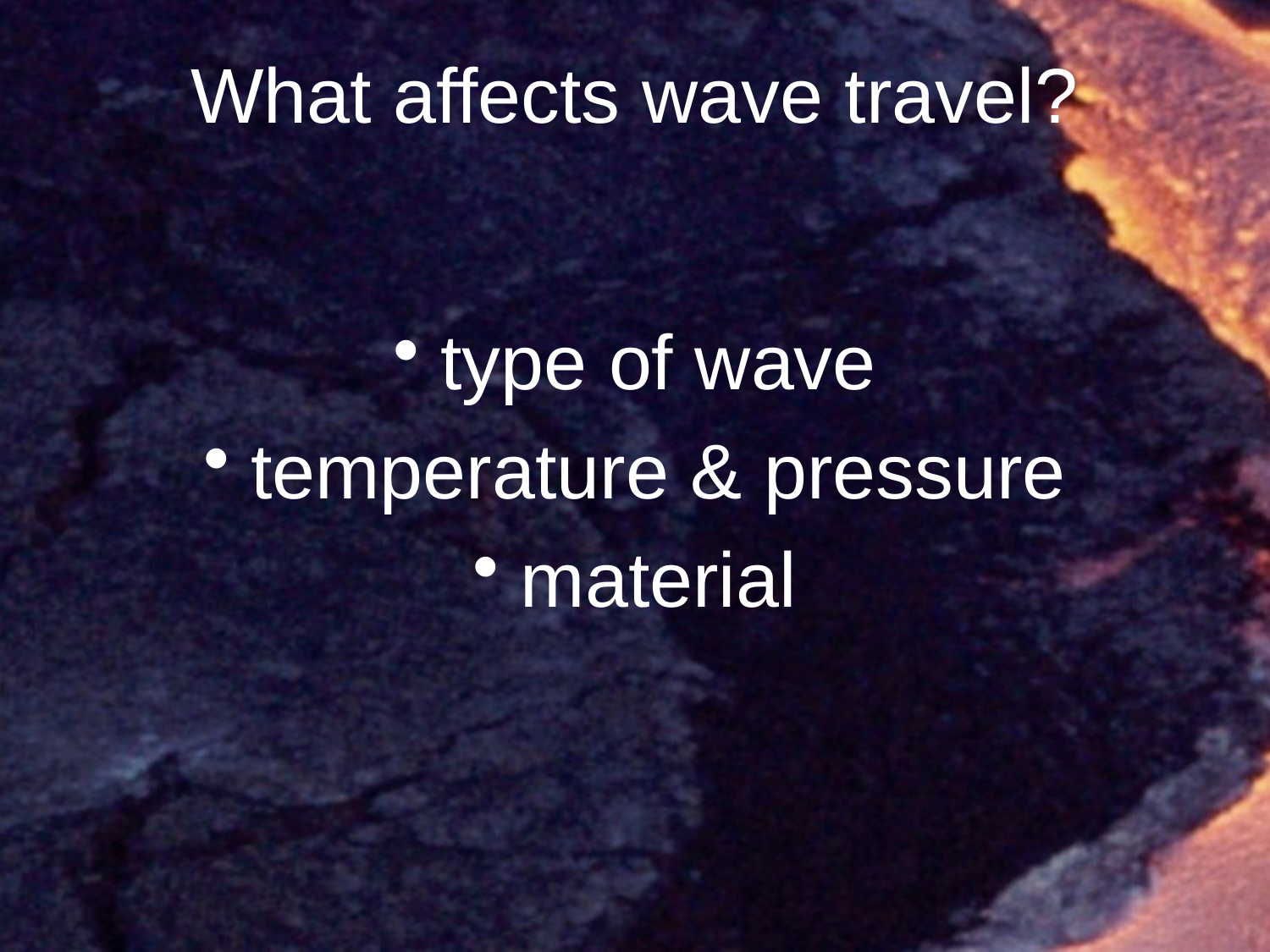

# What affects wave travel?
type of wave
temperature & pressure
material